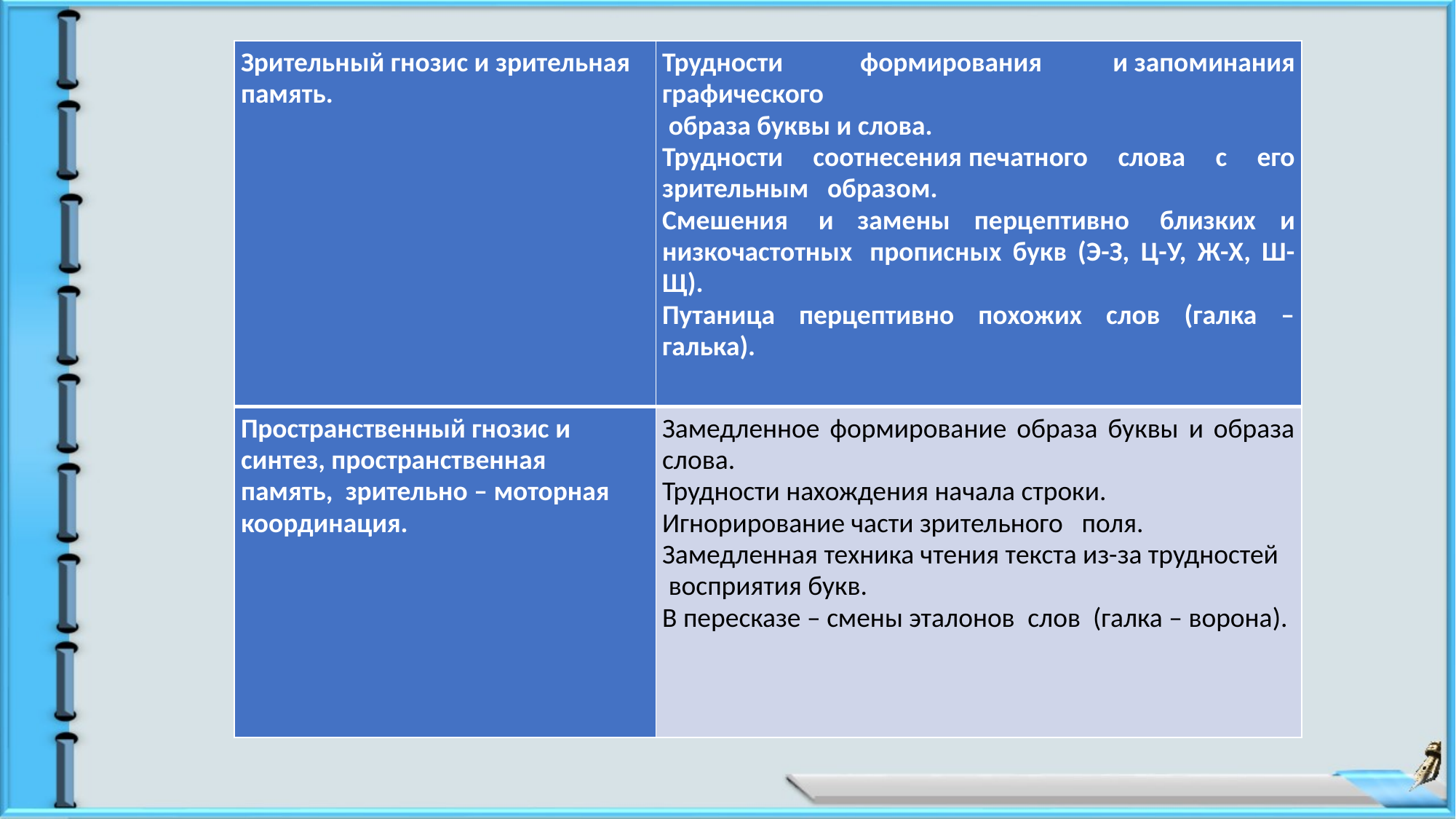

| Зрительный гнозис и зрительная память. | Трудности  формирования и запоминания графического  образа буквы и слова. Трудности соотнесения печатного слова с его зрительным   образом. Смешения  и замены перцептивно  близких и низкочастотных  прописных букв (Э-З, Ц-У, Ж-Х, Ш-Щ). Путаница перцептивно похожих слов (галка – галька). |
| --- | --- |
| Пространственный гнозис и синтез, пространственная память,  зрительно – моторная координация. | Замедленное формирование образа буквы и образа слова. Трудности нахождения начала строки. Игнорирование части зрительного   поля. Замедленная техника чтения текста из-за трудностей   восприятия букв. В пересказе – смены эталонов  слов  (галка – ворона). |